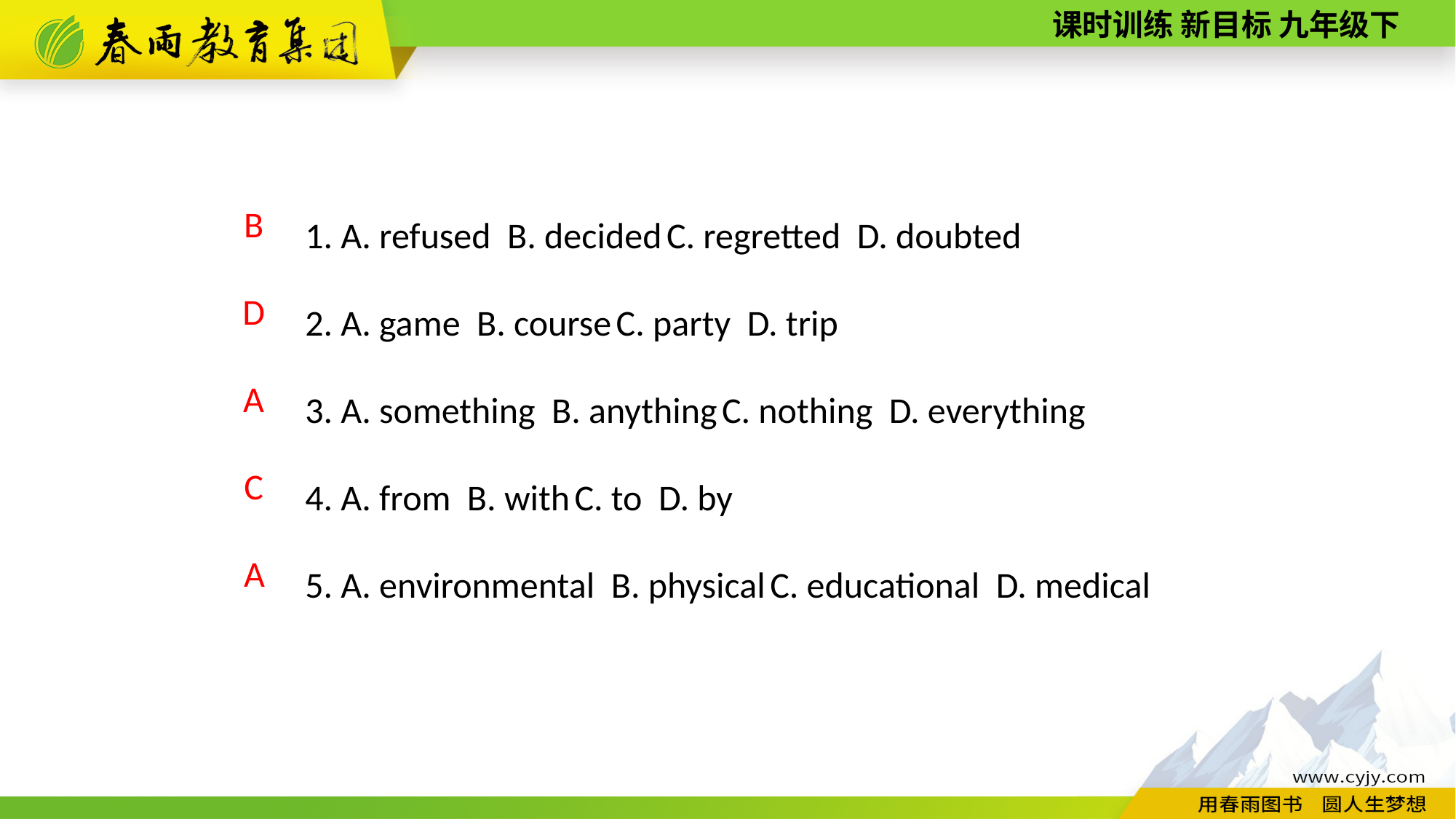

1. A. refused  B. decided C. regretted  D. doubted
2. A. game  B. course C. party  D. trip
3. A. something  B. anything C. nothing  D. everything
4. A. from  B. with C. to  D. by
5. A. environmental  B. physical C. educational  D. medical
B
D
A
C
A